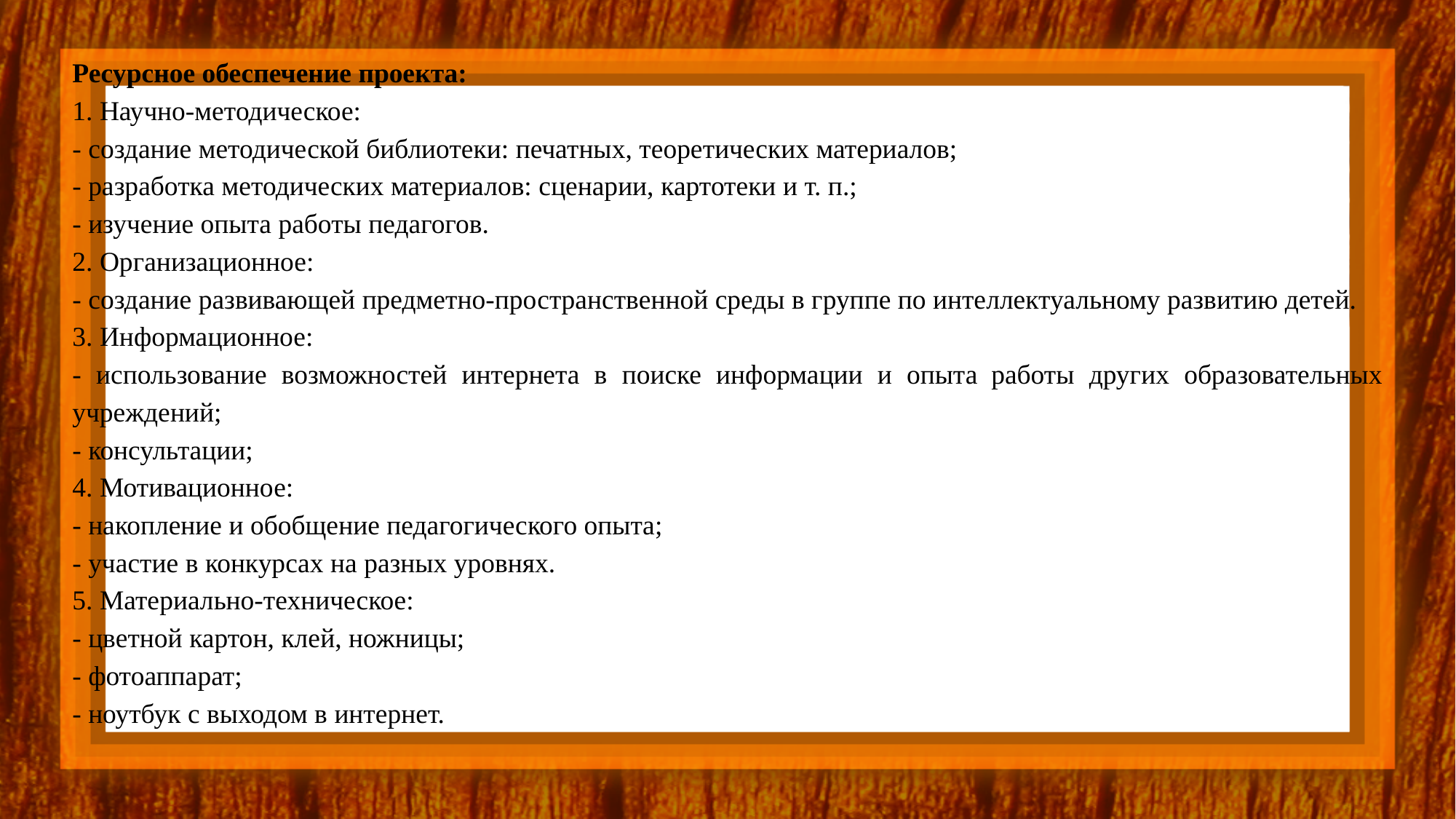

Ресурсное обеспечение проекта:
1. Научно-методическое:
- создание методической библиотеки: печатных, теоретических материалов;
- разработка методических материалов: сценарии, картотеки и т. п.;
- изучение опыта работы педагогов.
2. Организационное:
- создание развивающей предметно-пространственной среды в группе по интеллектуальному развитию детей.
3. Информационное:
- использование возможностей интернета в поиске информации и опыта работы других образовательных учреждений;
- консультации;
4. Мотивационное:
- накопление и обобщение педагогического опыта;
- участие в конкурсах на разных уровнях.
5. Материально-техническое:
- цветной картон, клей, ножницы;
- фотоаппарат;
- ноутбук с выходом в интернет.